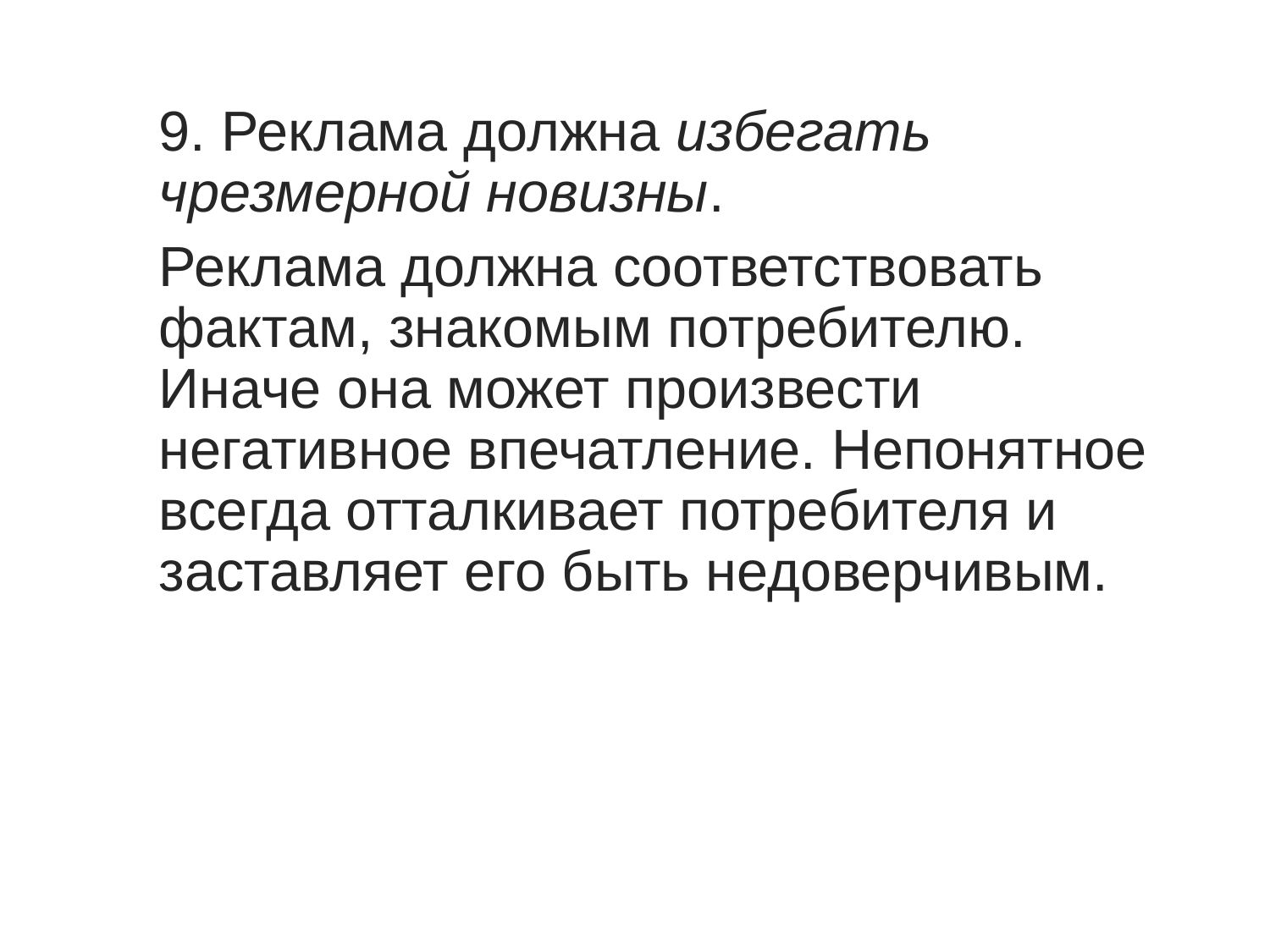

9. Реклама должна избегать чрезмерной новизны.
Реклама должна соответствовать фактам, знакомым потребителю. Иначе она может произвести негативное впечатление. Непонятное всегда отталкивает потребителя и заставляет его быть недоверчивым.